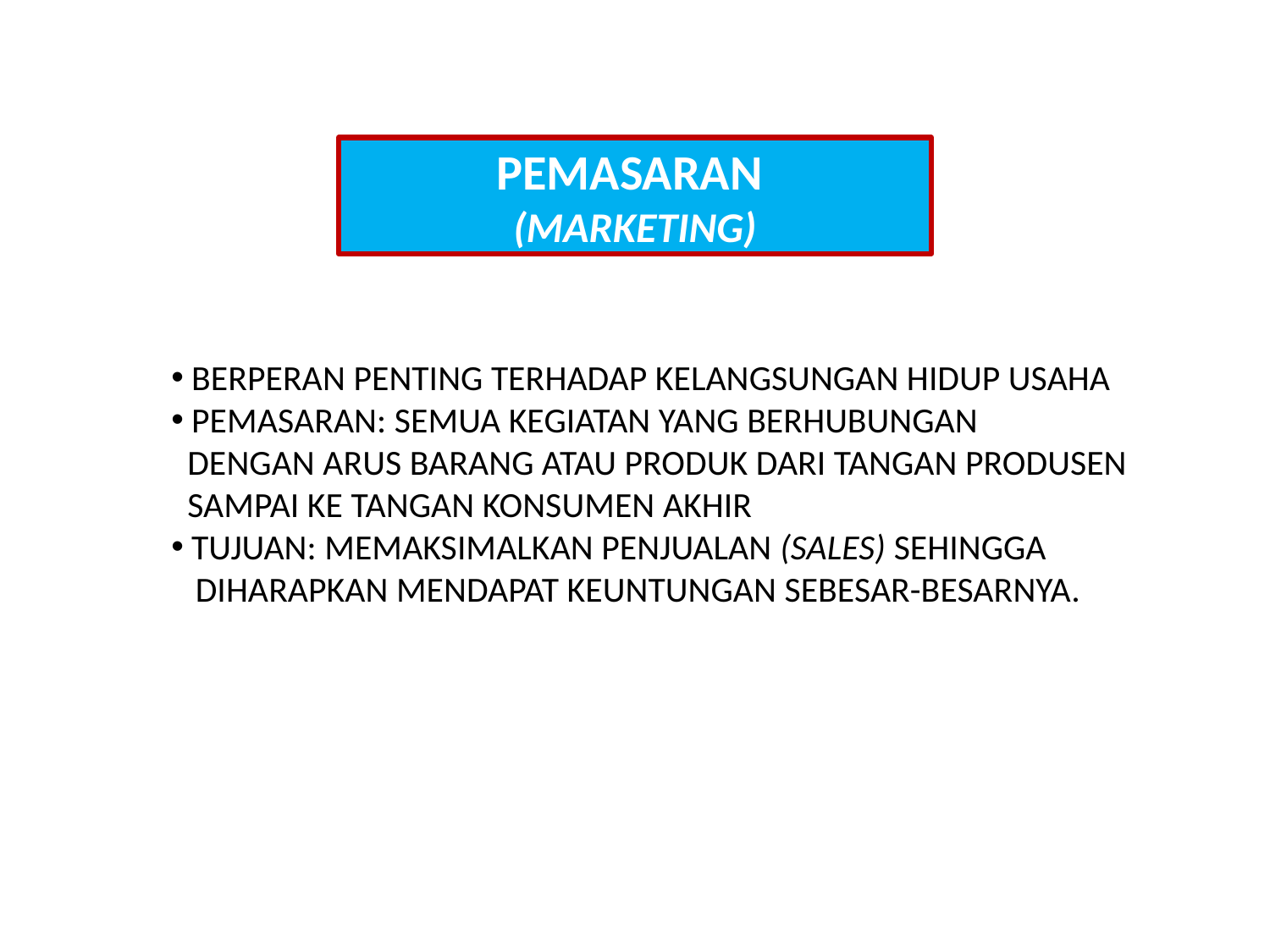

PEMASARAN
(MARKETING)
 BERPERAN PENTING TERHADAP KELANGSUNGAN HIDUP USAHA
 PEMASARAN: SEMUA KEGIATAN YANG BERHUBUNGAN
  DENGAN ARUS BARANG ATAU PRODUK DARI TANGAN PRODUSEN
  SAMPAI KE TANGAN KONSUMEN AKHIR
 TUJUAN: MEMAKSIMALKAN PENJUALAN (SALES) SEHINGGA
   DIHARAPKAN MENDAPAT KEUNTUNGAN SEBESAR-BESARNYA.